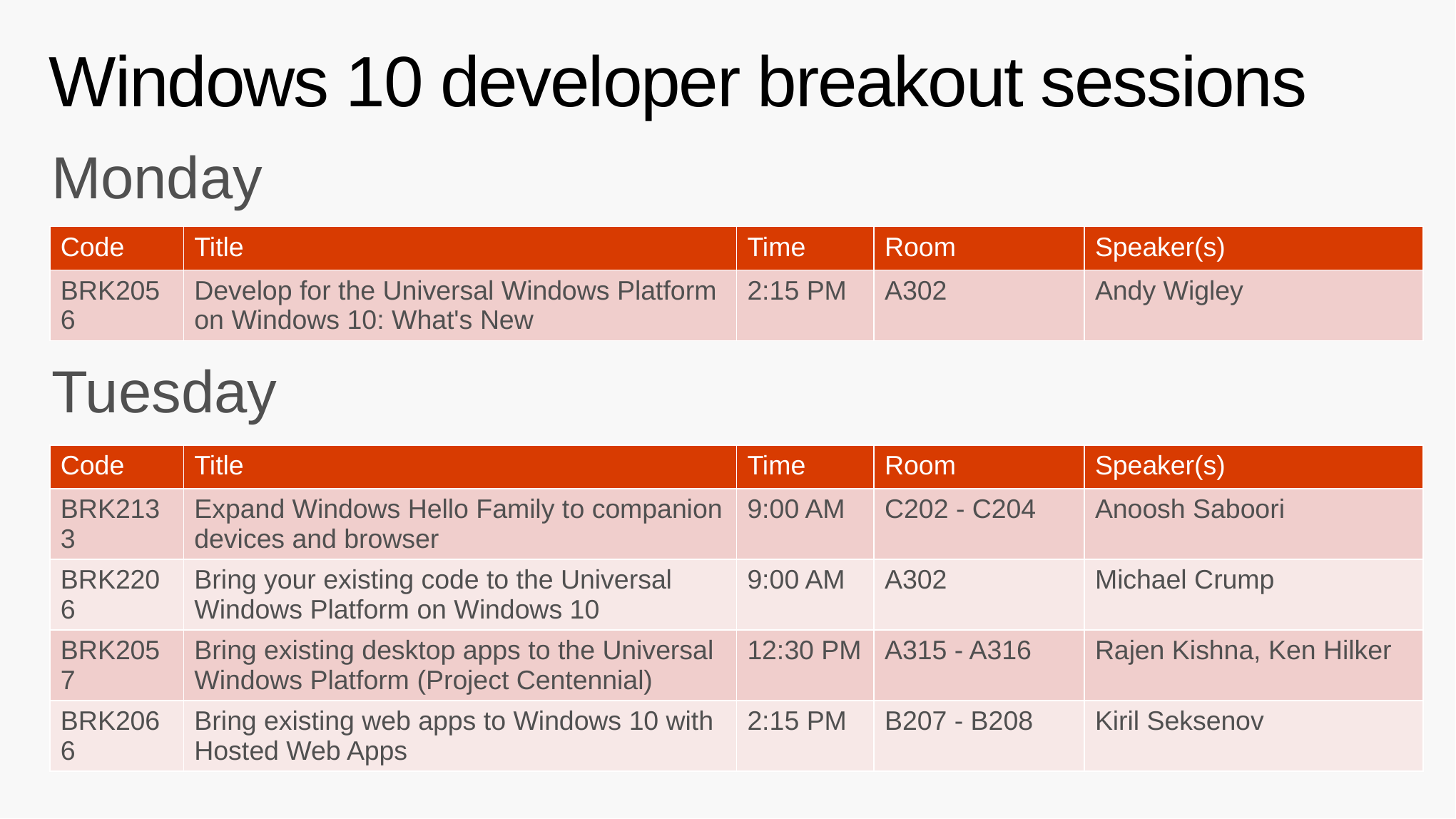

# Windows 10 developer breakout sessions
Monday
| Code | Title | Time | Room | Speaker(s) |
| --- | --- | --- | --- | --- |
| BRK2056 | Develop for the Universal Windows Platform on Windows 10: What's New | 2:15 PM | A302 | Andy Wigley |
Tuesday
| Code | Title | Time | Room | Speaker(s) |
| --- | --- | --- | --- | --- |
| BRK2133 | Expand Windows Hello Family to companion devices and browser | 9:00 AM | C202 - C204 | Anoosh Saboori |
| BRK2206 | Bring your existing code to the Universal Windows Platform on Windows 10 | 9:00 AM | A302 | Michael Crump |
| BRK2057 | Bring existing desktop apps to the Universal Windows Platform (Project Centennial) | 12:30 PM | A315 - A316 | Rajen Kishna, Ken Hilker |
| BRK2066 | Bring existing web apps to Windows 10 with Hosted Web Apps | 2:15 PM | B207 - B208 | Kiril Seksenov |